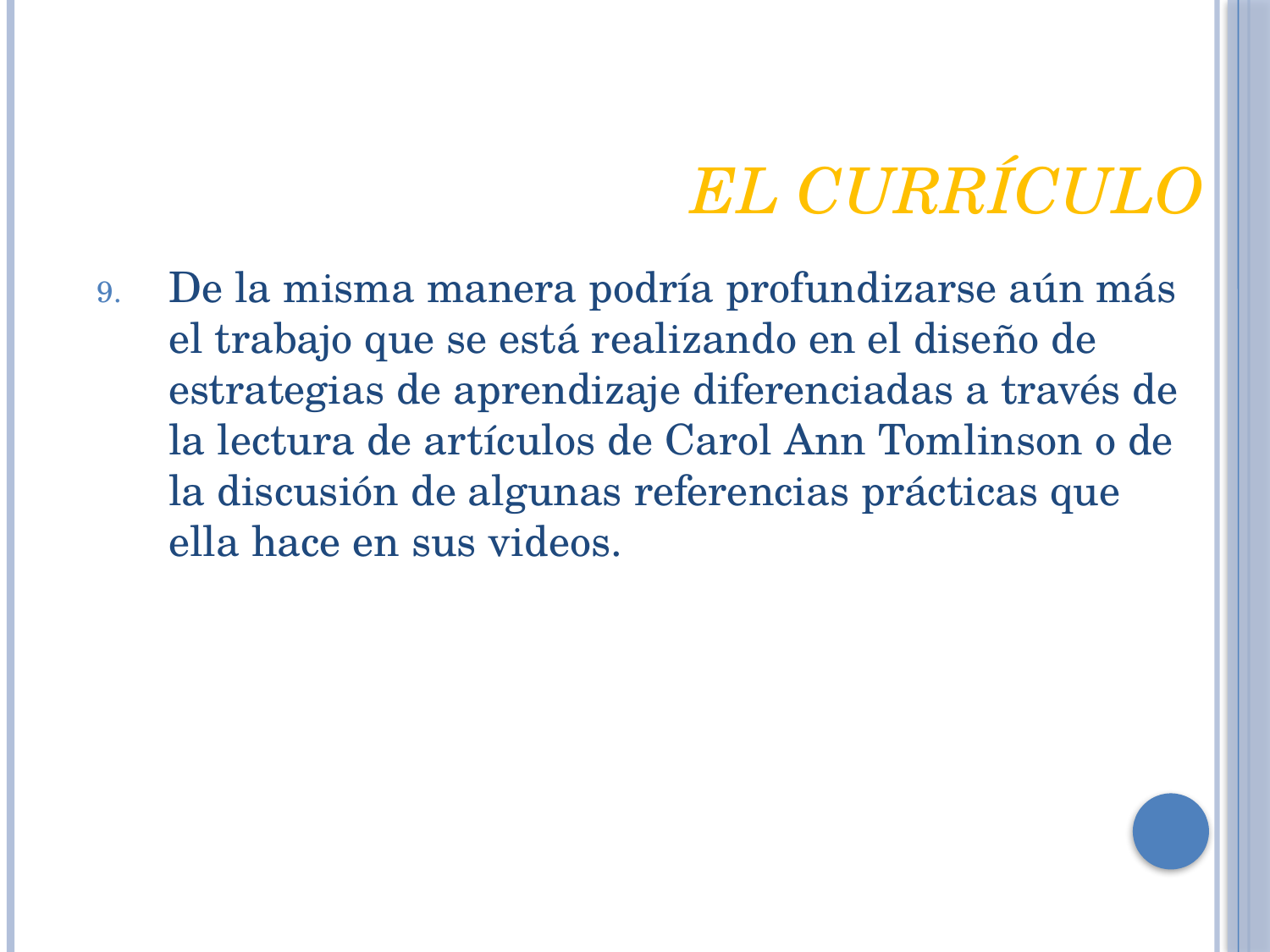

# El Currículo
De la misma manera podría profundizarse aún más el trabajo que se está realizando en el diseño de estrategias de aprendizaje diferenciadas a través de la lectura de artículos de Carol Ann Tomlinson o de la discusión de algunas referencias prácticas que ella hace en sus videos.